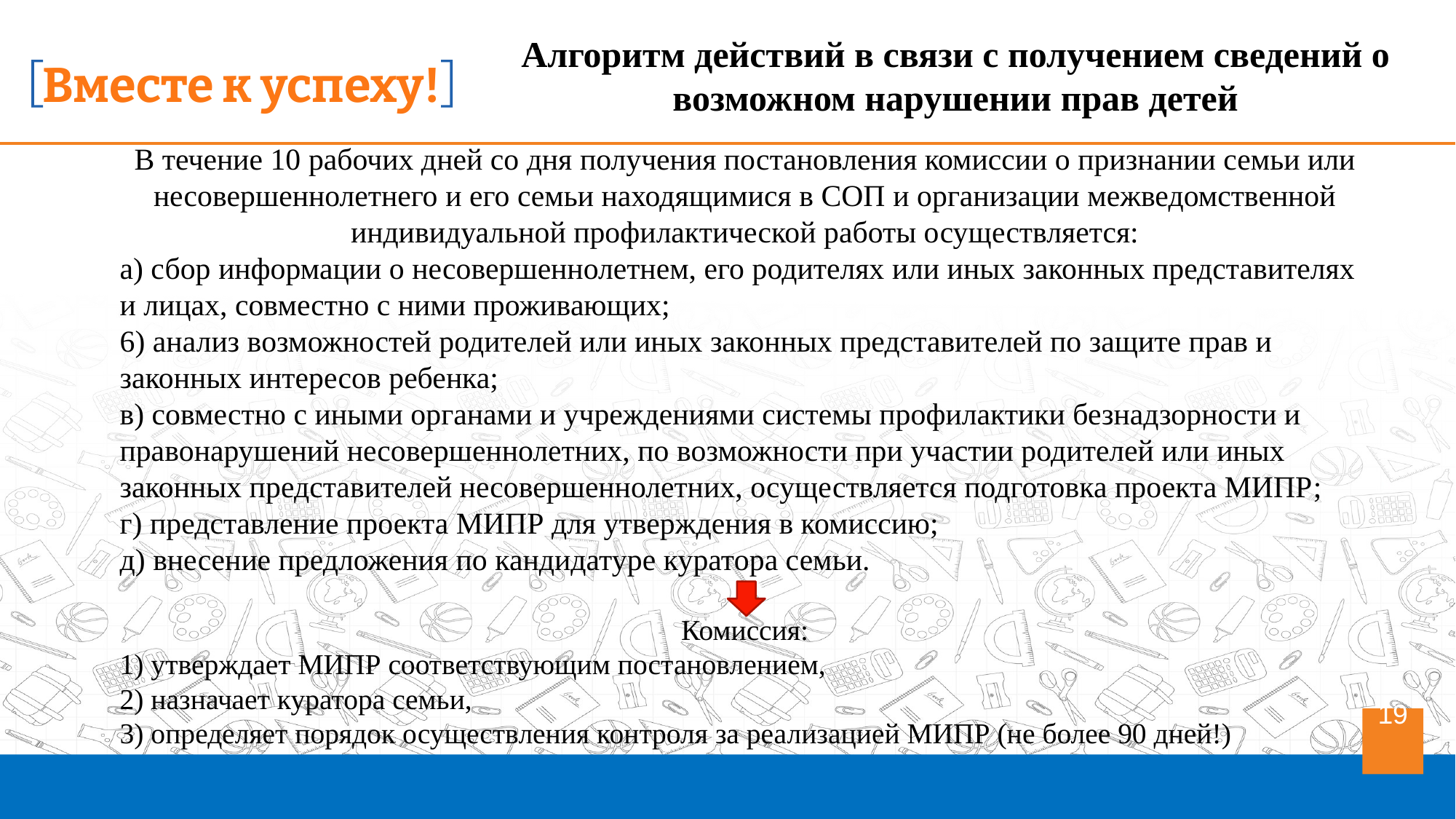

Алгоритм действий в связи с получением сведений о возможном нарушении прав детей
В течение 10 рабочих дней со дня получения постановления комиссии о признании семьи или несовершеннолетнего и его семьи находящимися в COП и организации межведомственной индивидуальной профилактической работы осуществляется:
а) сбор информации о несовершеннолетнем, его родителях или иных законных представителях и лицах, совместно с ними проживающих;
6) анализ возможностей родителей или иных законных представителей по защите прав и законных интересов ребенка;
в) совместно с иными органами и учреждениями системы профилактики безнадзорности и правонарушений несовершеннолетних, по возможности при участии родителей или иных законных представителей несовершеннолетних, осуществляется подготовка проекта МИПР;
г) представление проекта МИПР для утверждения в комиссию;
д) внесение предложения по кандидатуре куратора семьи.

Комиссия:
1) утверждает МИПР соответствующим постановлением,
2) назначает куратора семьи,
3) определяет порядок осуществления контроля за реализацией МИПР (не более 90 дней!)